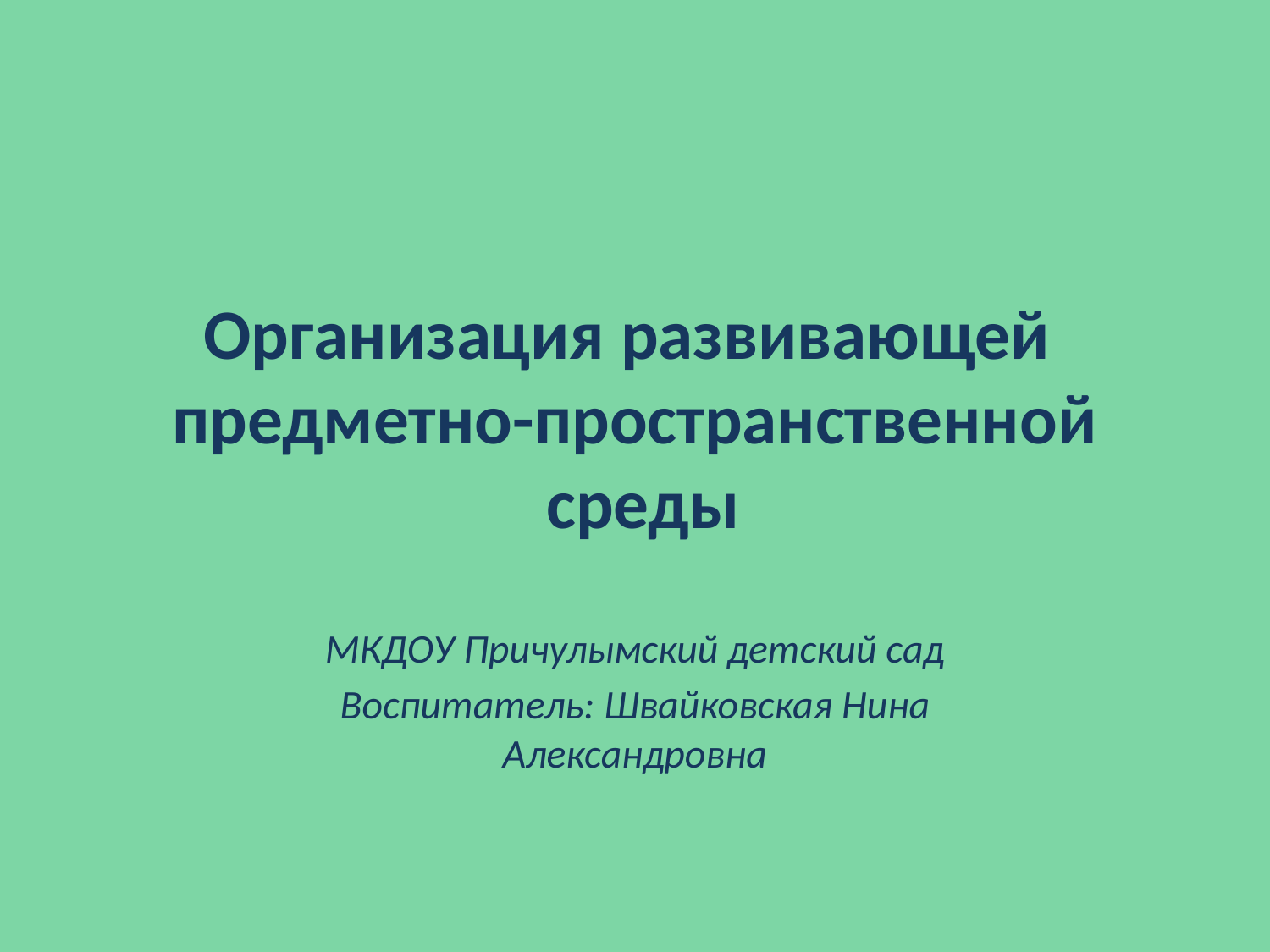

# Организация развивающей предметно-пространственной среды
МКДОУ Причулымский детский сад
Воспитатель: Швайковская Нина Александровна